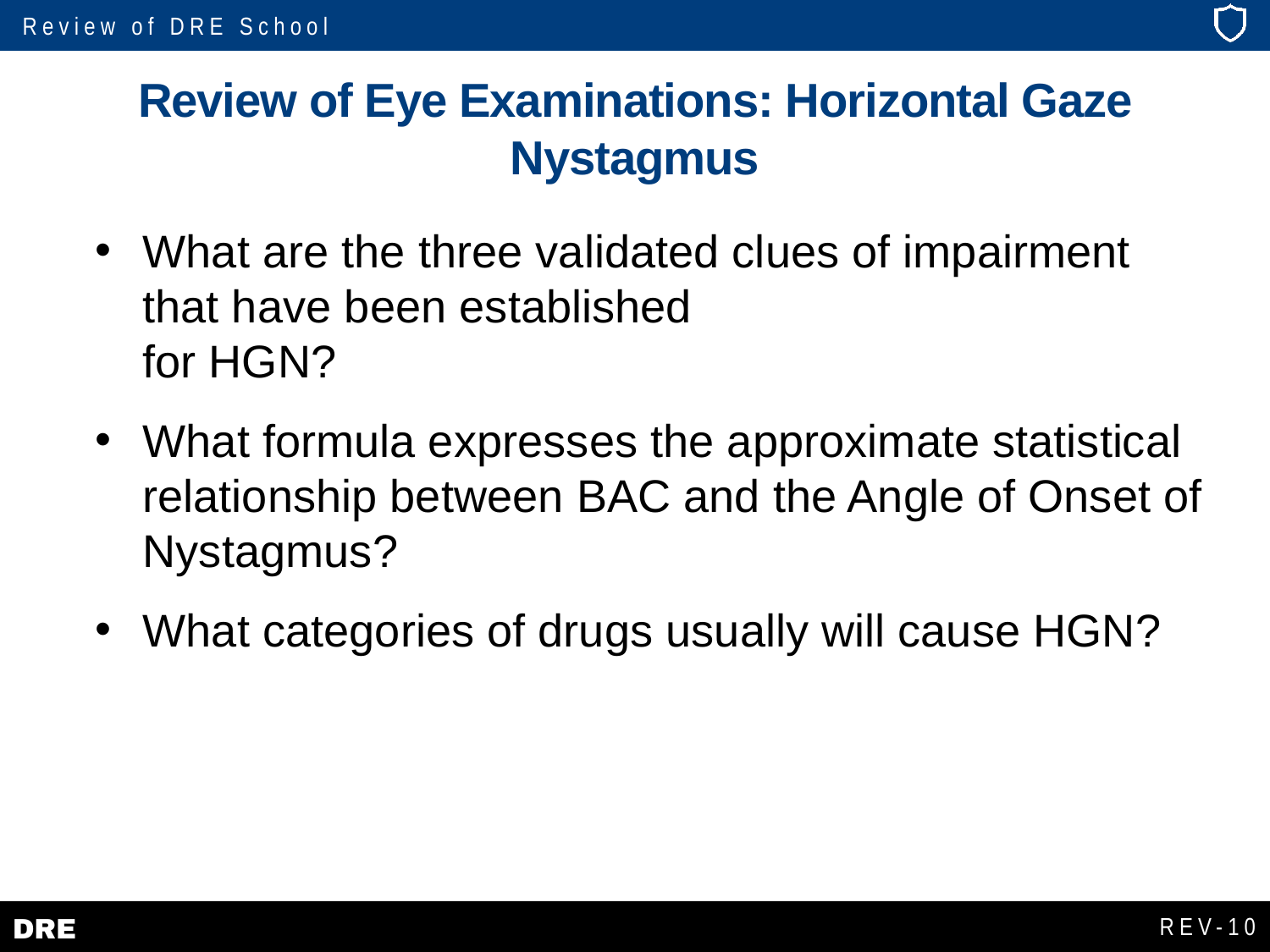

# Review of Eye Examinations: Horizontal Gaze Nystagmus
What are the three validated clues of impairment that have been established
for HGN?
What formula expresses the approximate statistical relationship between BAC and the Angle of Onset of Nystagmus?
What categories of drugs usually will cause HGN?

REV-10